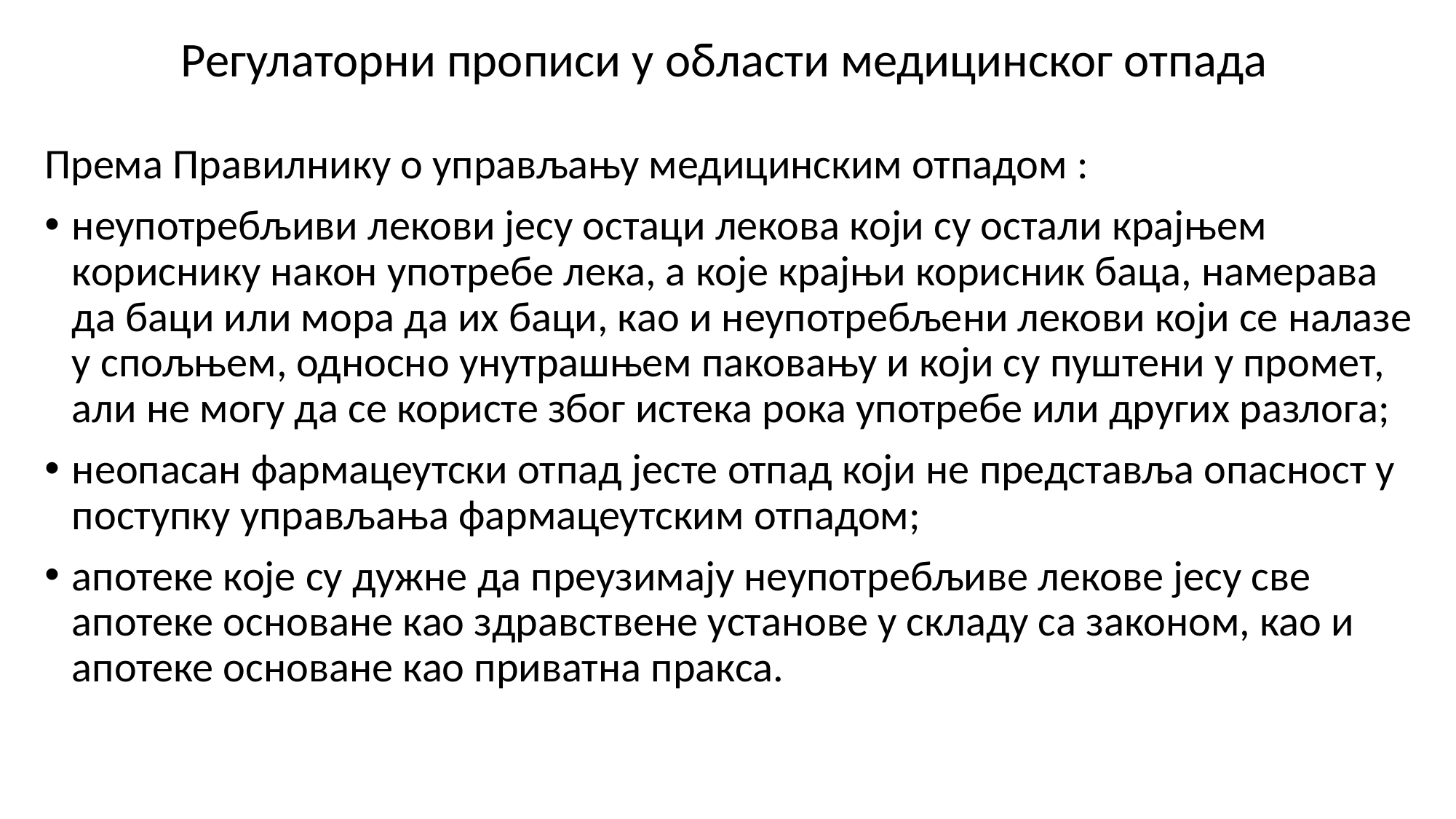

# Регулаторни прописи у области медицинског отпада
Према Правилнику о управљању медицинским отпадом :
неупотребљиви лекови јесу остаци лекова који су остали крајњем кориснику након употребе лека, а које крајњи корисник баца, намерава да баци или мора да их баци, као и неупотребљени лекови који се налазе у спољњем, односно унутрашњем паковању и који су пуштени у промет, али не могу да се користе због истека рока употребе или других разлога;
неопасан фармацеутски отпад јесте отпад који не представља опасност у поступку управљања фармацеутским отпадом;
апотеке које су дужне да преузимају неупотребљиве лекове јесу све апотеке основане као здравствене установе у складу са законом, као и апотеке основане као приватна пракса.